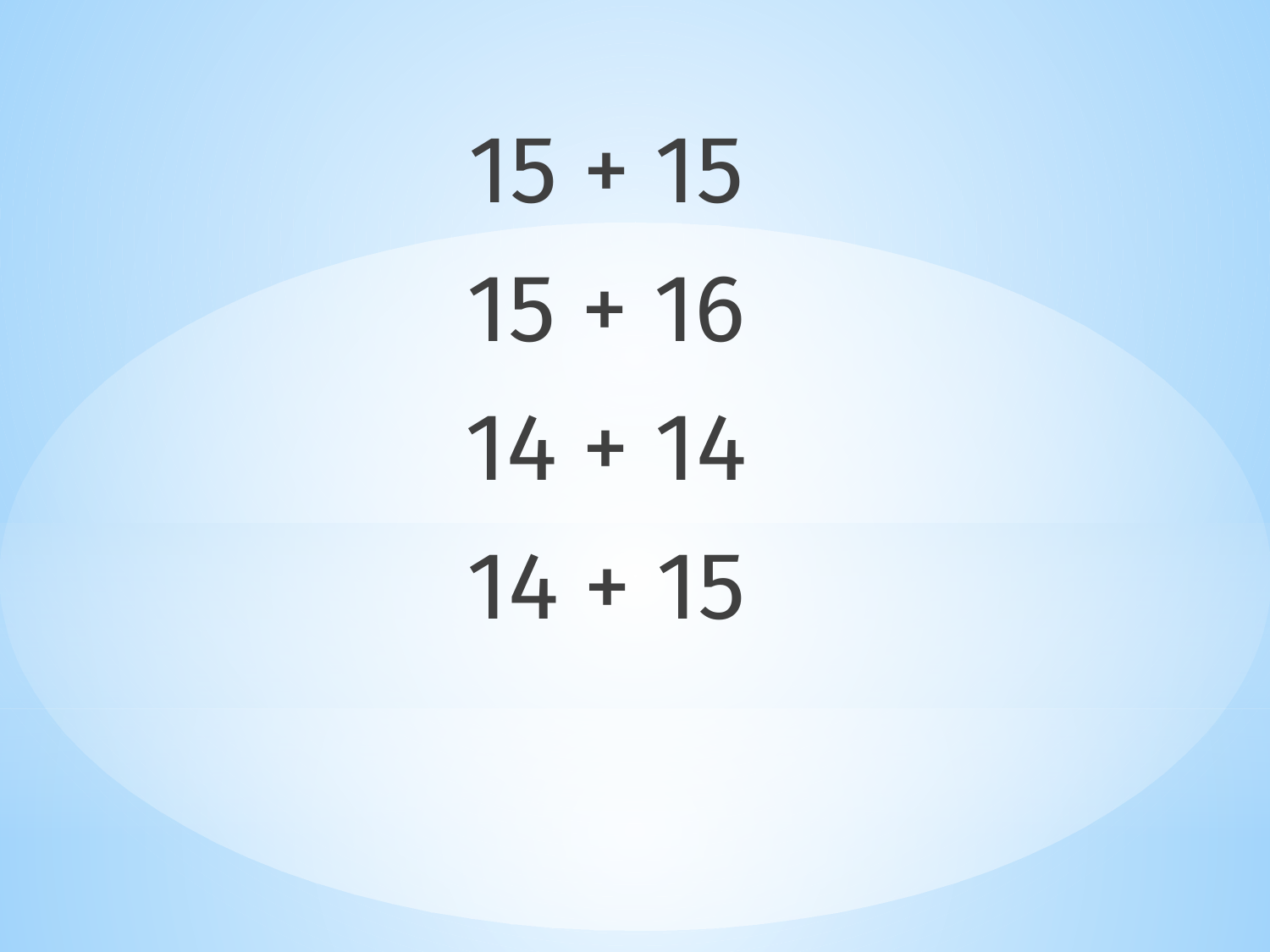

15 + 15
15 + 16
14 + 14
14 + 15